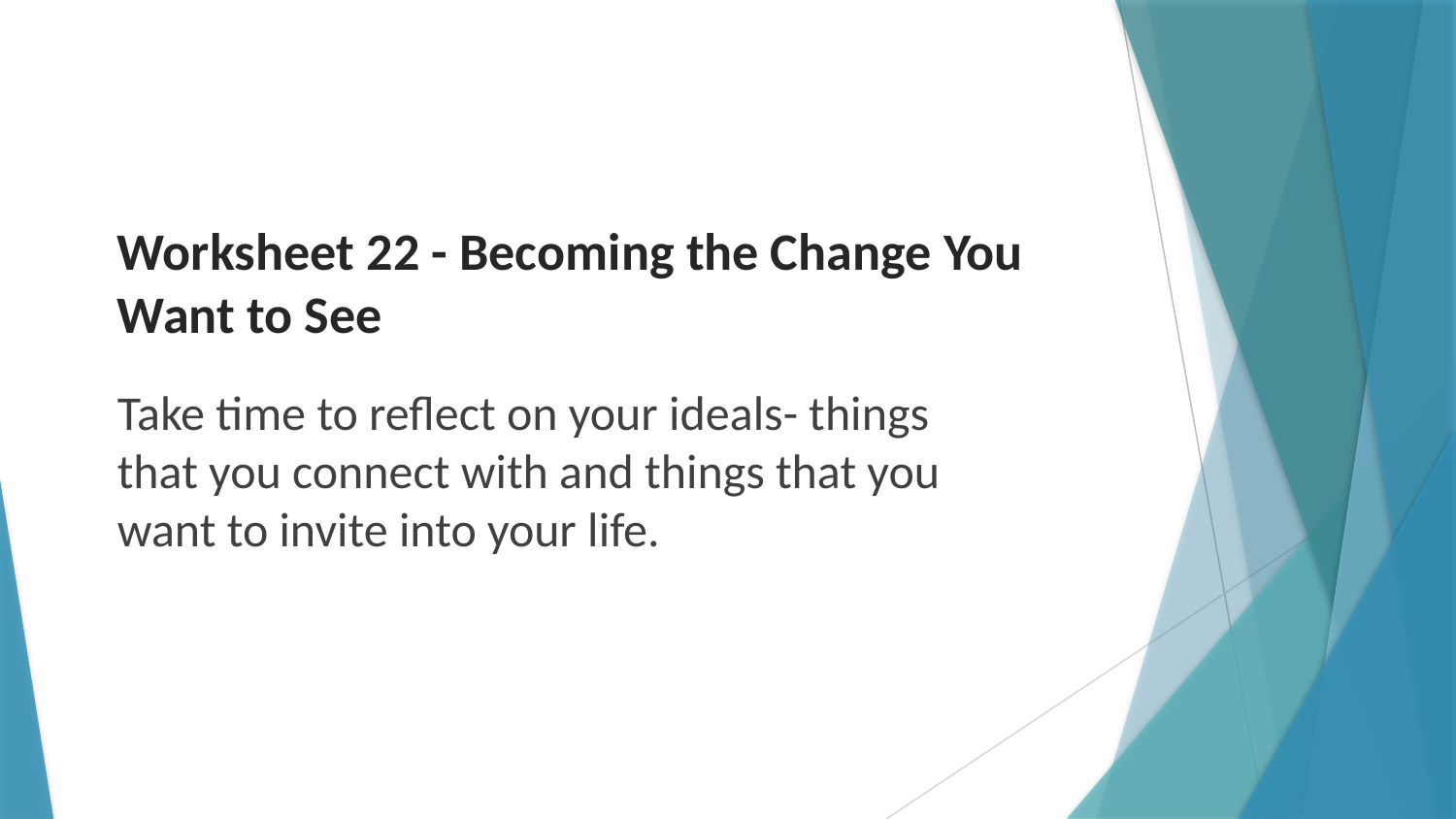

# Worksheet 22 - Becoming the Change You Want to See
Take time to reflect on your ideals- things that you connect with and things that you want to invite into your life.